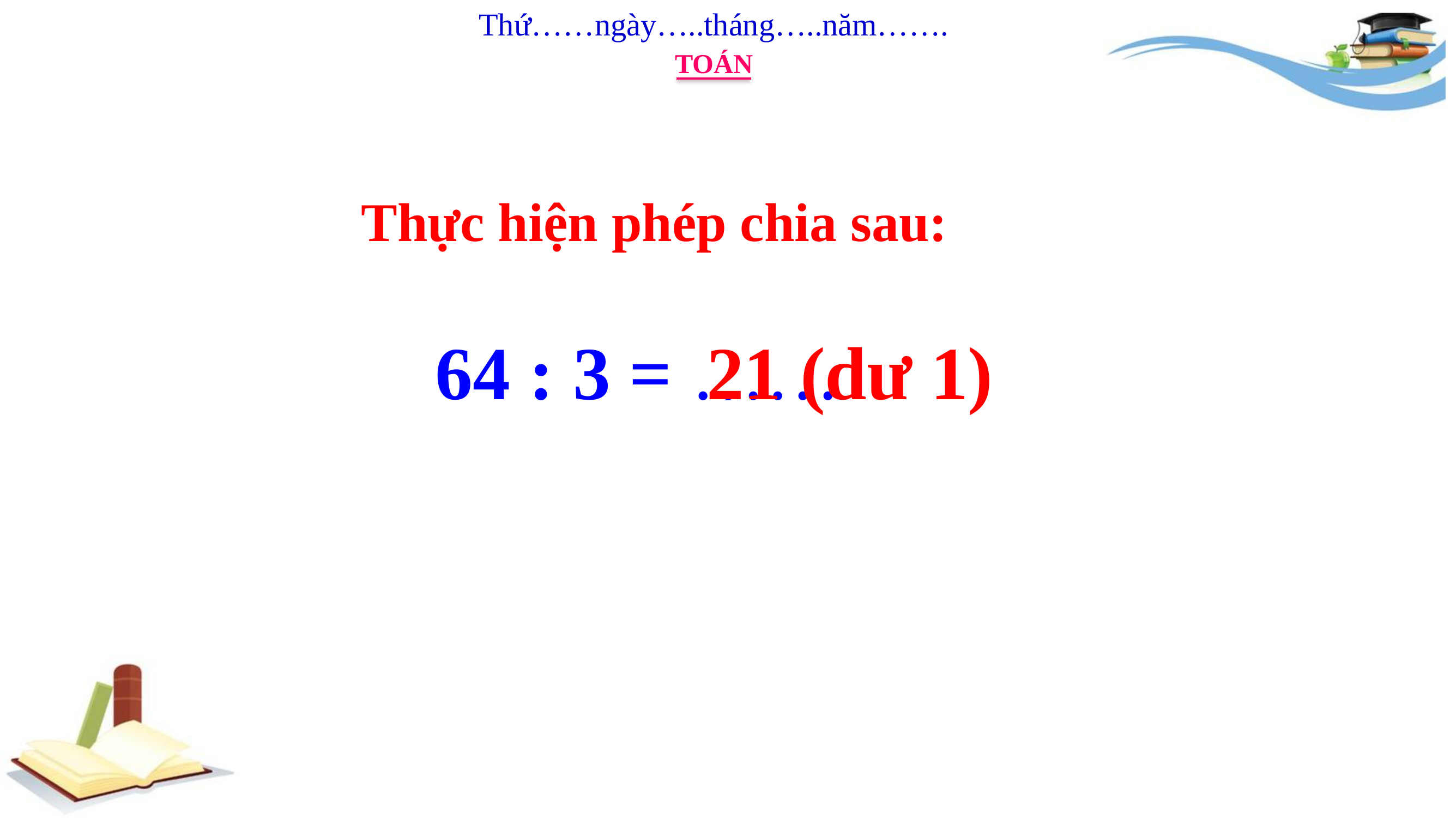

Thứ……ngày…..tháng…..năm…….
TOÁN
Thực hiện phép chia sau:
64 : 3 = ……
21 (dư 1)